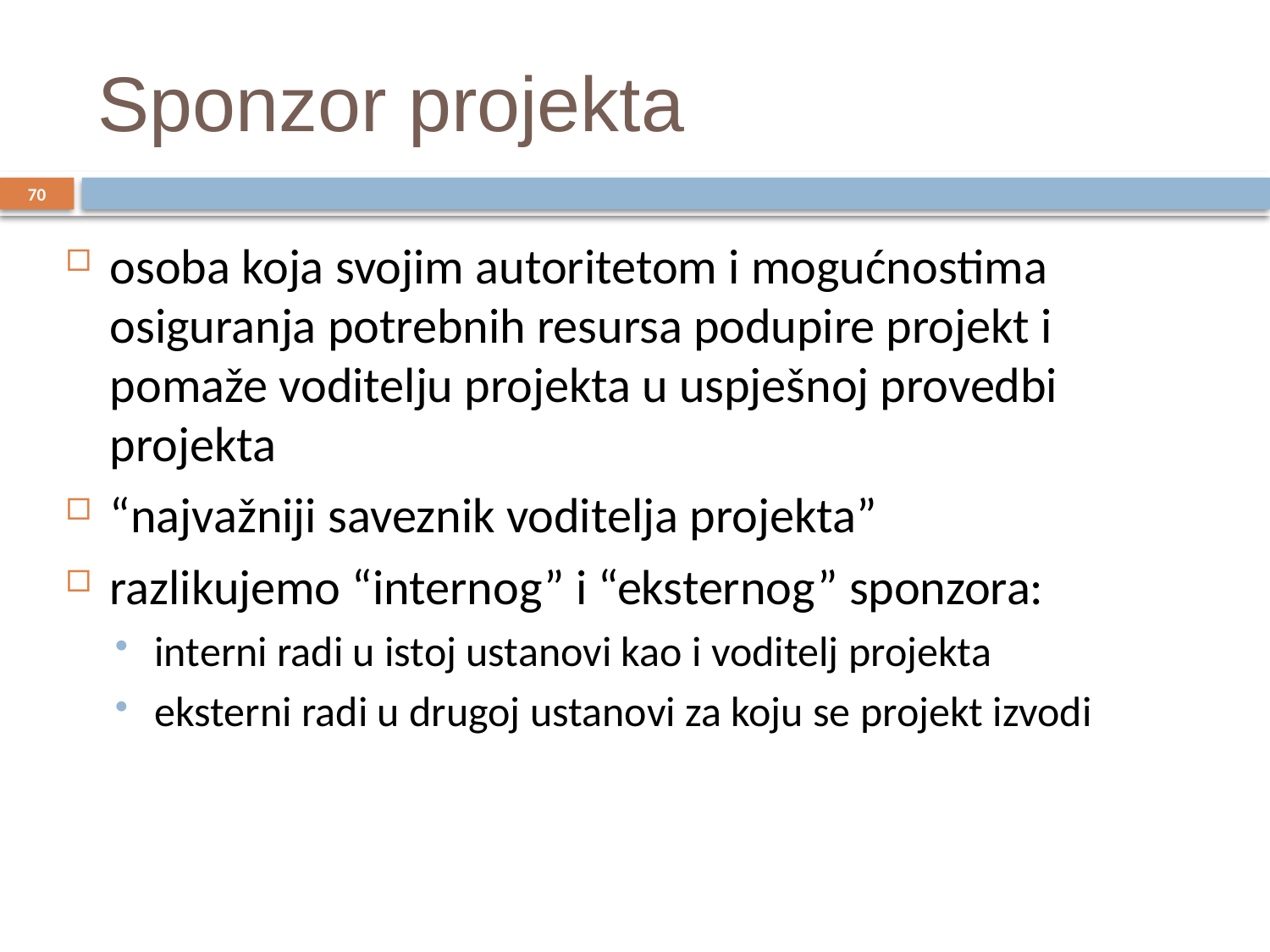

# Sponzor projekta
70
osoba koja svojim autoritetom i mogućnostima osiguranja potrebnih resursa podupire projekt i pomaže voditelju projekta u uspješnoj provedbi projekta
“najvažniji saveznik voditelja projekta”
razlikujemo “internog” i “eksternog” sponzora:
interni radi u istoj ustanovi kao i voditelj projekta
eksterni radi u drugoj ustanovi za koju se projekt izvodi